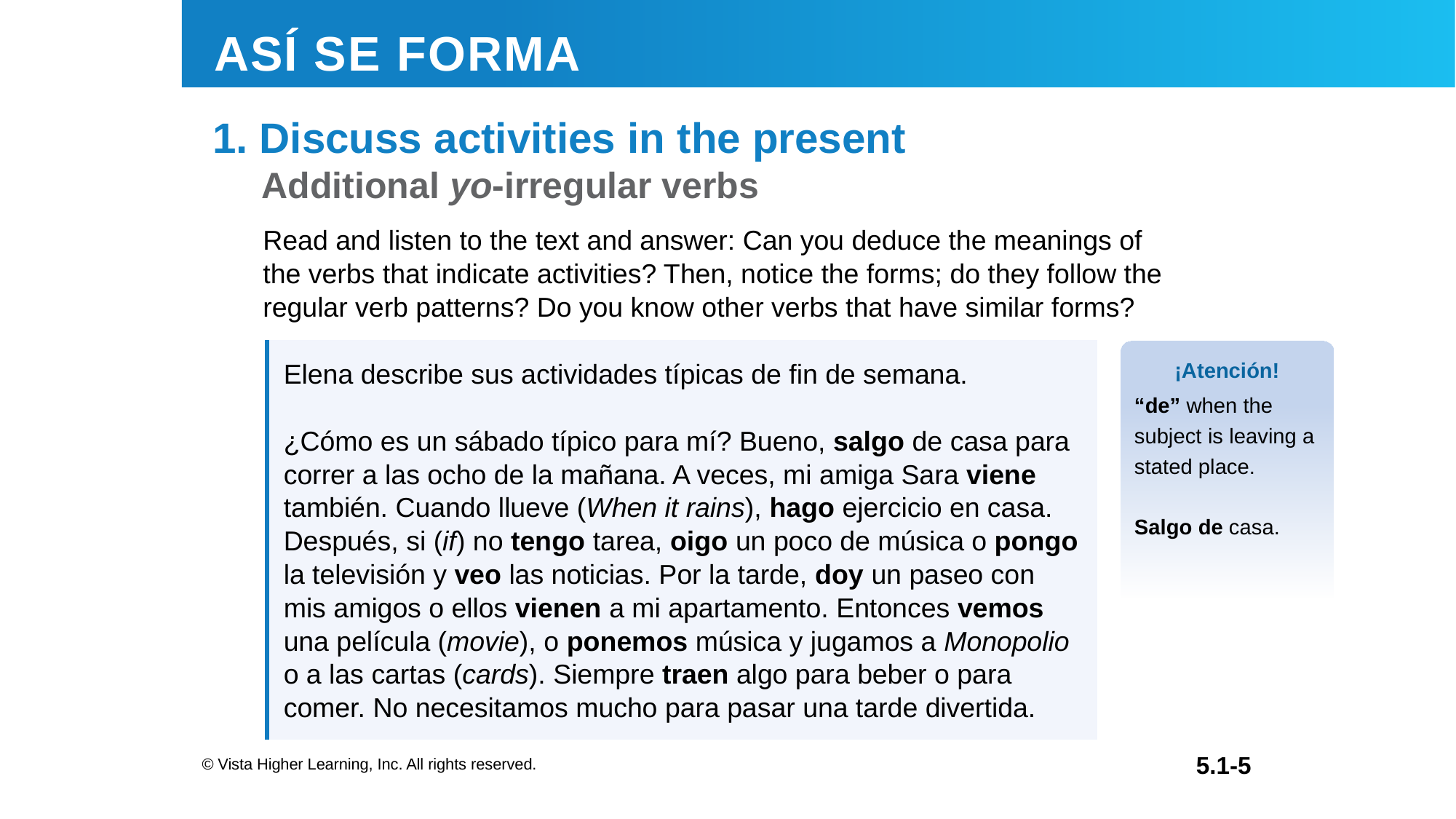

1. Discuss activities in the present
Read and listen to the text and answer: Can you deduce the meanings of the verbs that indicate activities? Then, notice the forms; do they follow the regular verb patterns? Do you know other verbs that have similar forms?
| Elena describe sus actividades típicas de fin de semana. ¿Cómo es un sábado típico para mí? Bueno, salgo de casa para correr a las ocho de la mañana. A veces, mi amiga Sara viene también. Cuando llueve (When it rains), hago ejercicio en casa. Después, si (if) no tengo tarea, oigo un poco de música o pongo la televisión y veo las noticias. Por la tarde, doy un paseo con mis amigos o ellos vienen a mi apartamento. Entonces vemos una película (movie), o ponemos música y jugamos a Monopolio o a las cartas (cards). Siempre traen algo para beber o para comer. No necesitamos mucho para pasar una tarde divertida. |
| --- |
¡Atención!
“de” when the subject is leaving a stated place.

Salgo de casa.
© Vista Higher Learning, Inc. All rights reserved.
5.1-5